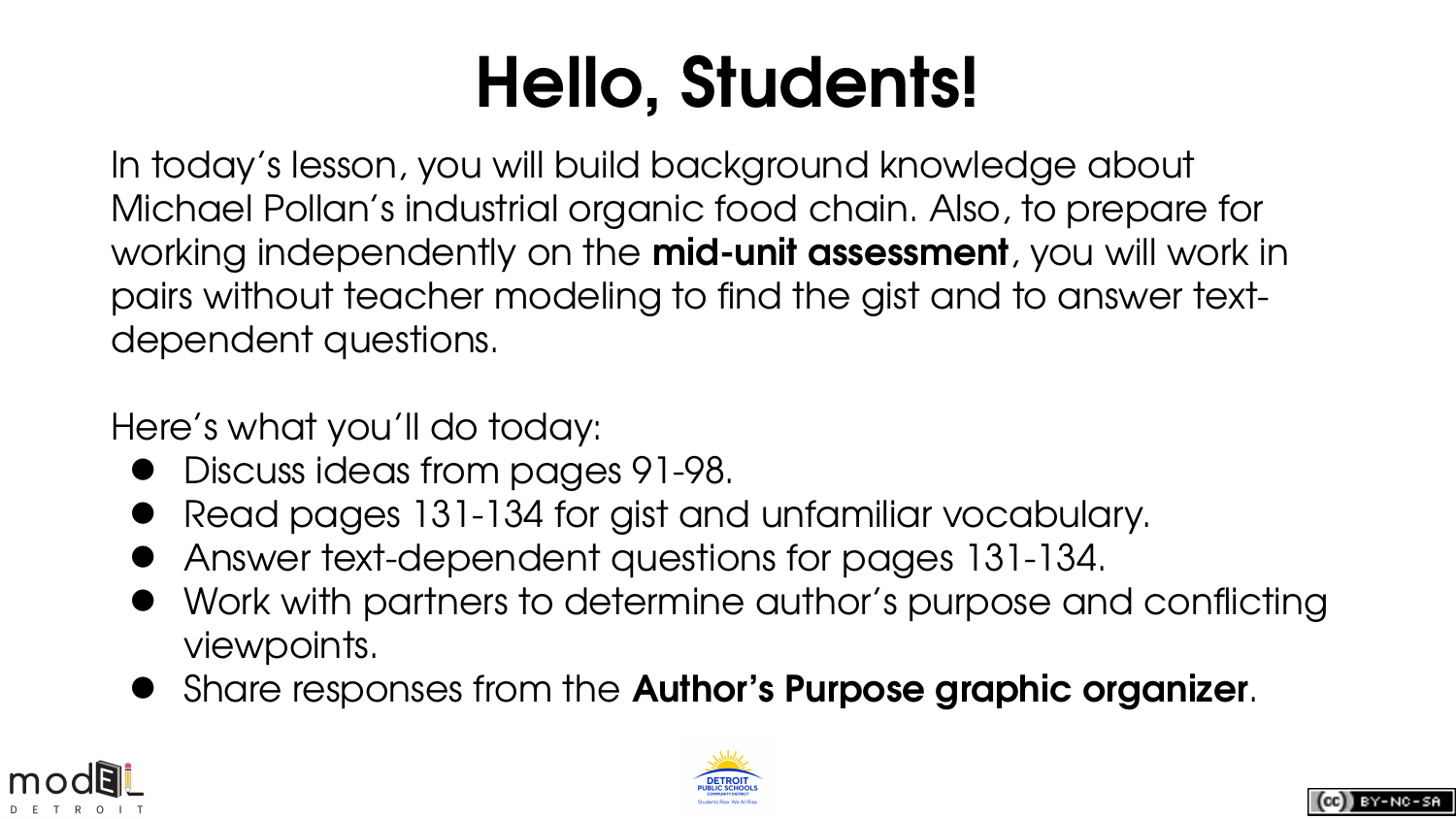

# Hello, Students!
In today’s lesson, you will build background knowledge about Michael Pollan’s industrial organic food chain. Also, to prepare for working independently on the mid-unit assessment, you will work in pairs without teacher modeling to find the gist and to answer text-dependent questions.

Here’s what you’ll do today:
Discuss ideas from pages 91-98.
Read pages 131-134 for gist and unfamiliar vocabulary.
Answer text-dependent questions for pages 131-134.
Work with partners to determine author’s purpose and conflicting viewpoints.
Share responses from the Author’s Purpose graphic organizer.